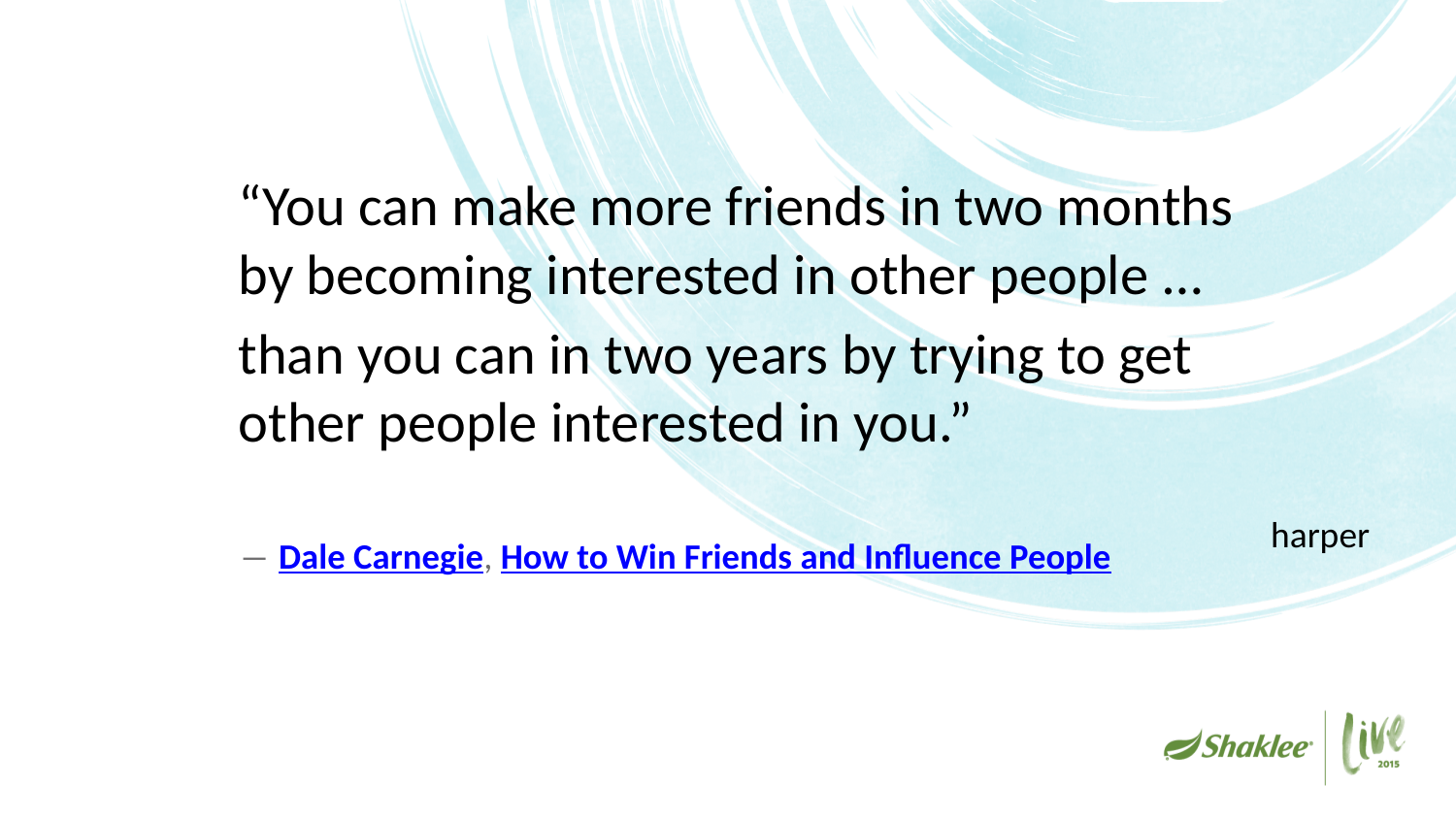

“You can make more friends in two months by becoming interested in other people …
than you can in two years by trying to get other people interested in you.”
― Dale Carnegie, How to Win Friends and Influence People

harper